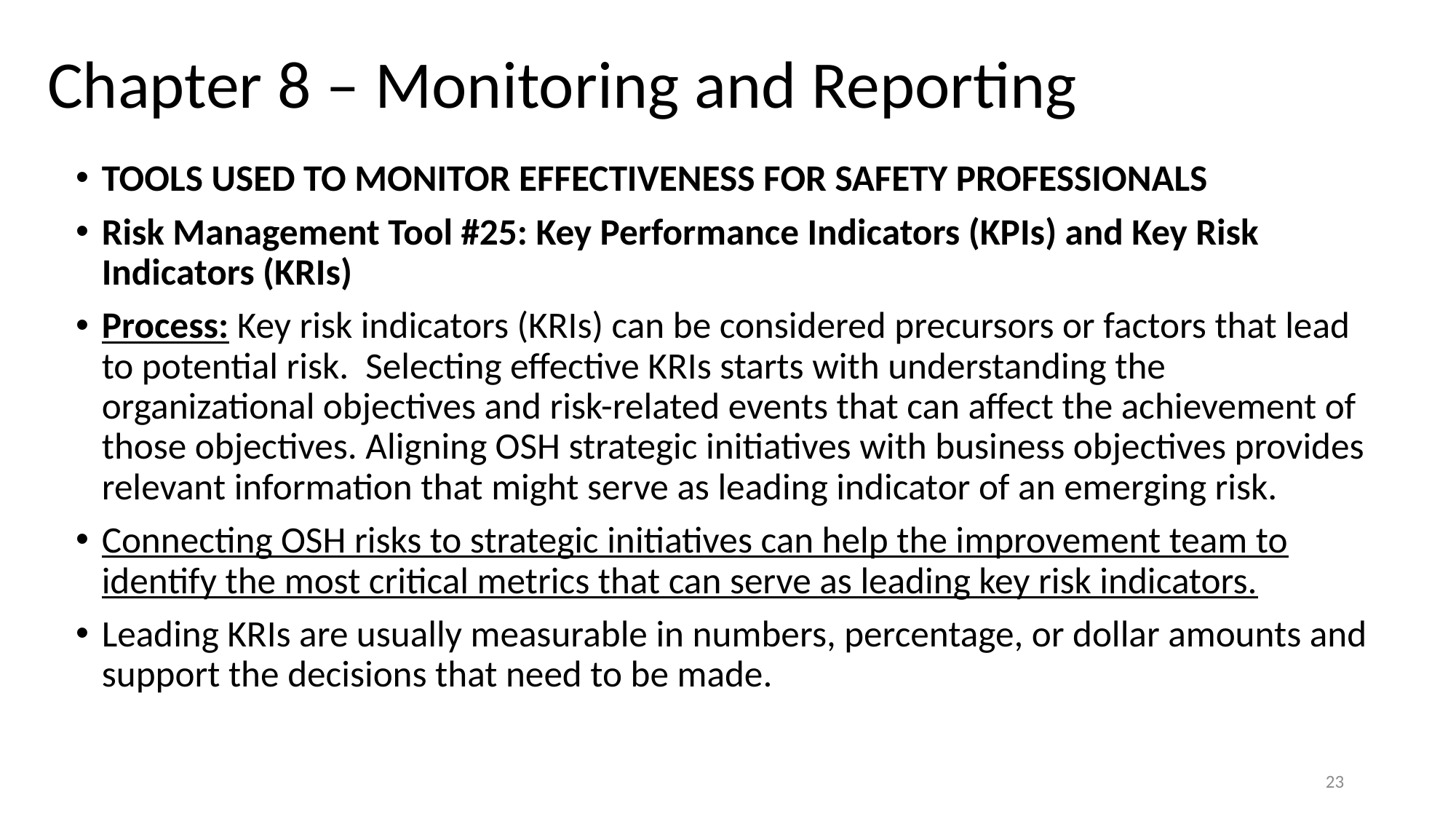

# Chapter 8 – Monitoring and Reporting
TOOLS USED TO MONITOR EFFECTIVENESS FOR SAFETY PROFESSIONALS
Risk Management Tool #25: Key Performance Indicators (KPIs) and Key Risk Indicators (KRIs)
Process: Key risk indicators (KRIs) can be considered precursors or factors that lead to potential risk.  Selecting effective KRIs starts with understanding the organizational objectives and risk-related events that can affect the achievement of those objectives. Aligning OSH strategic initiatives with business objectives provides relevant information that might serve as leading indicator of an emerging risk.
Connecting OSH risks to strategic initiatives can help the improvement team to identify the most critical metrics that can serve as leading key risk indicators.
Leading KRIs are usually measurable in numbers, percentage, or dollar amounts and support the decisions that need to be made.
23